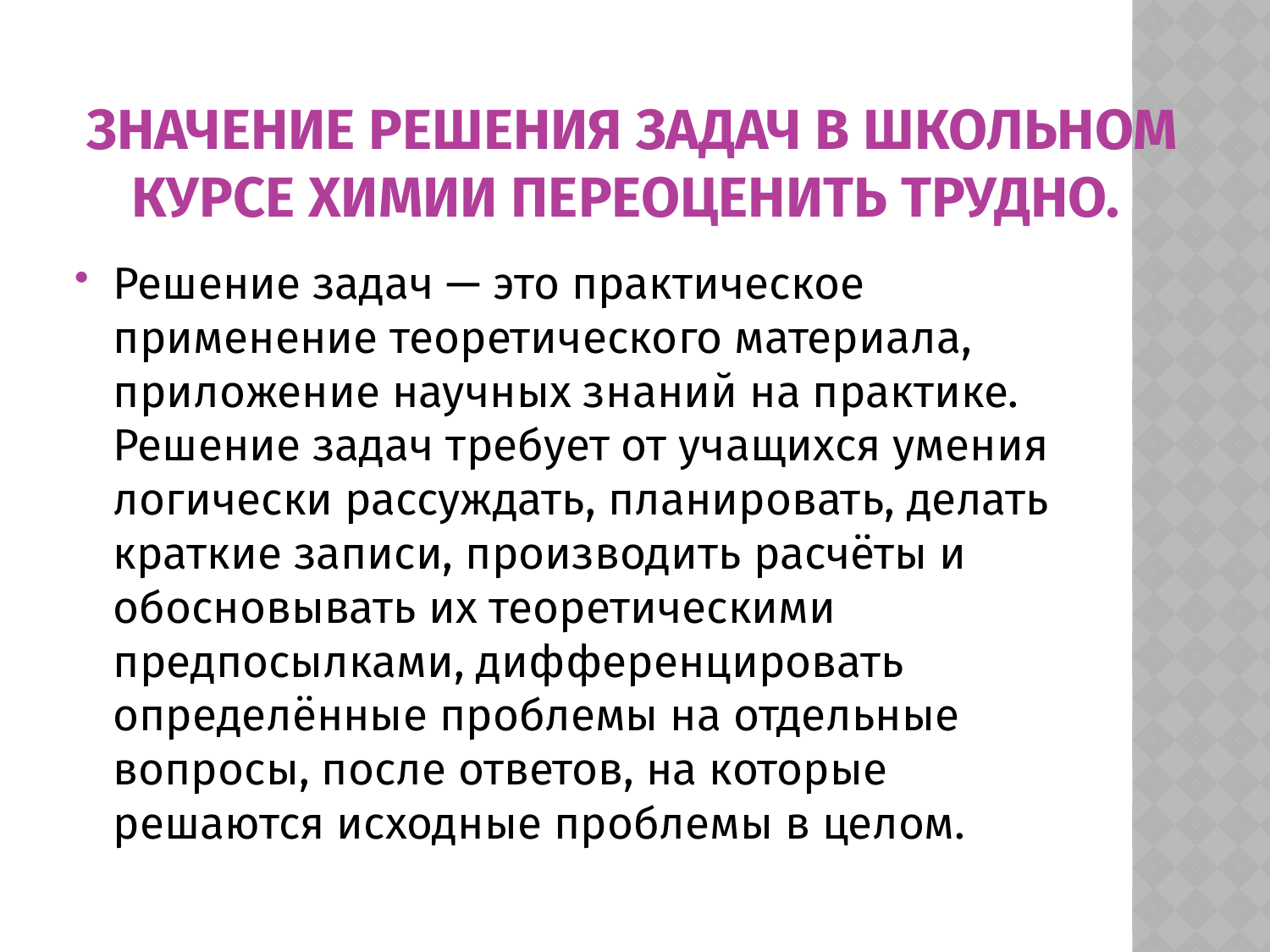

# Значение решения задач в школьном курсе химии переоценить трудно.
Решение задач — это практическое применение теоретического материала, приложение научных знаний на практике. Решение задач требует от учащихся умения логически рассуждать, планировать, делать краткие записи, производить расчёты и обосновывать их теоретическими предпосылками, дифференцировать определённые проблемы на отдельные вопросы, после ответов, на которые решаются исходные проблемы в целом.